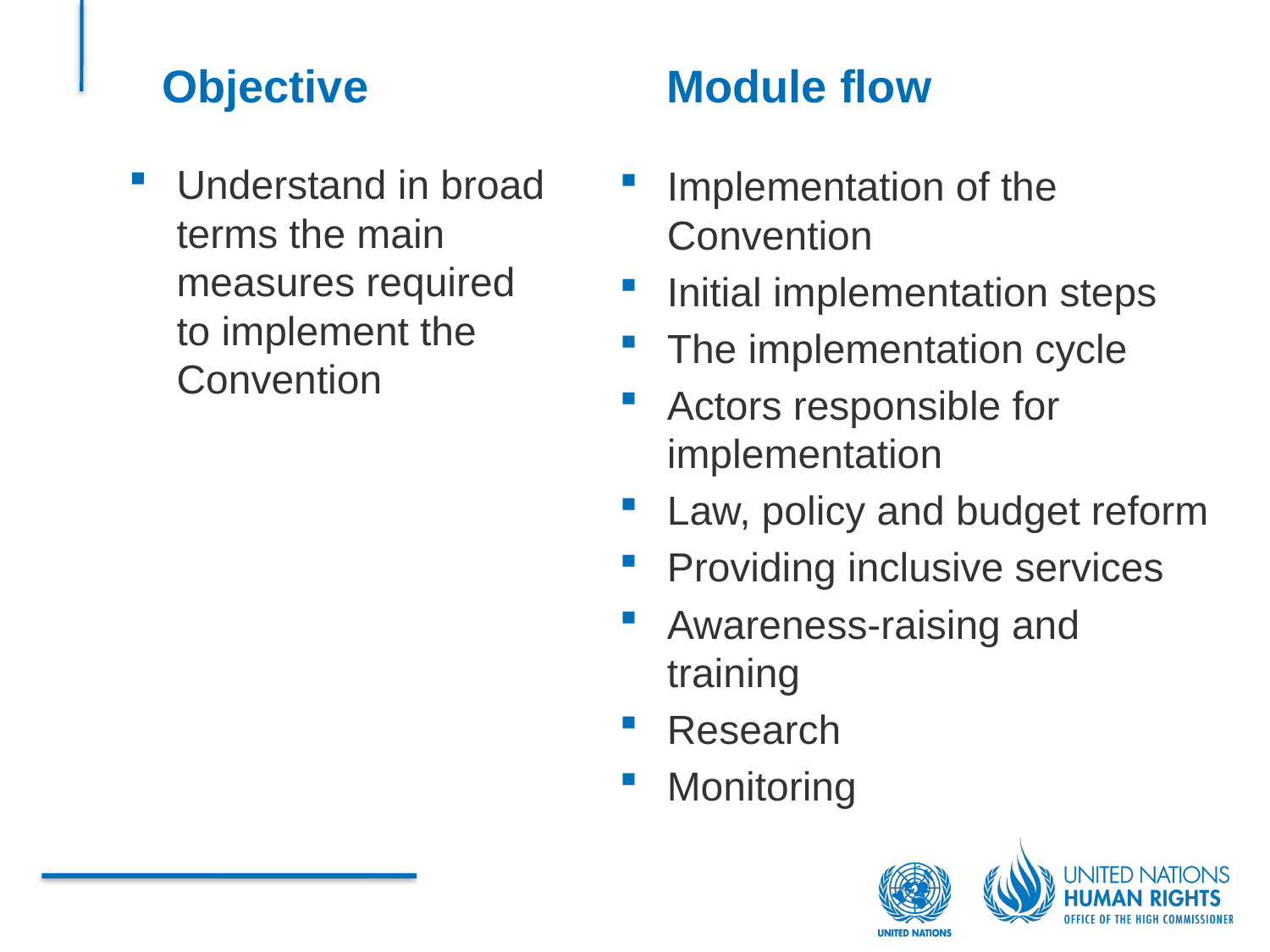

Objective
Module flow
Understand in broad terms the main measures required to implement the Convention

Implementation of the Convention
Initial implementation steps
The implementation cycle
Actors responsible for implementation
Law, policy and budget reform
Providing inclusive services
Awareness-raising and training
Research
Monitoring